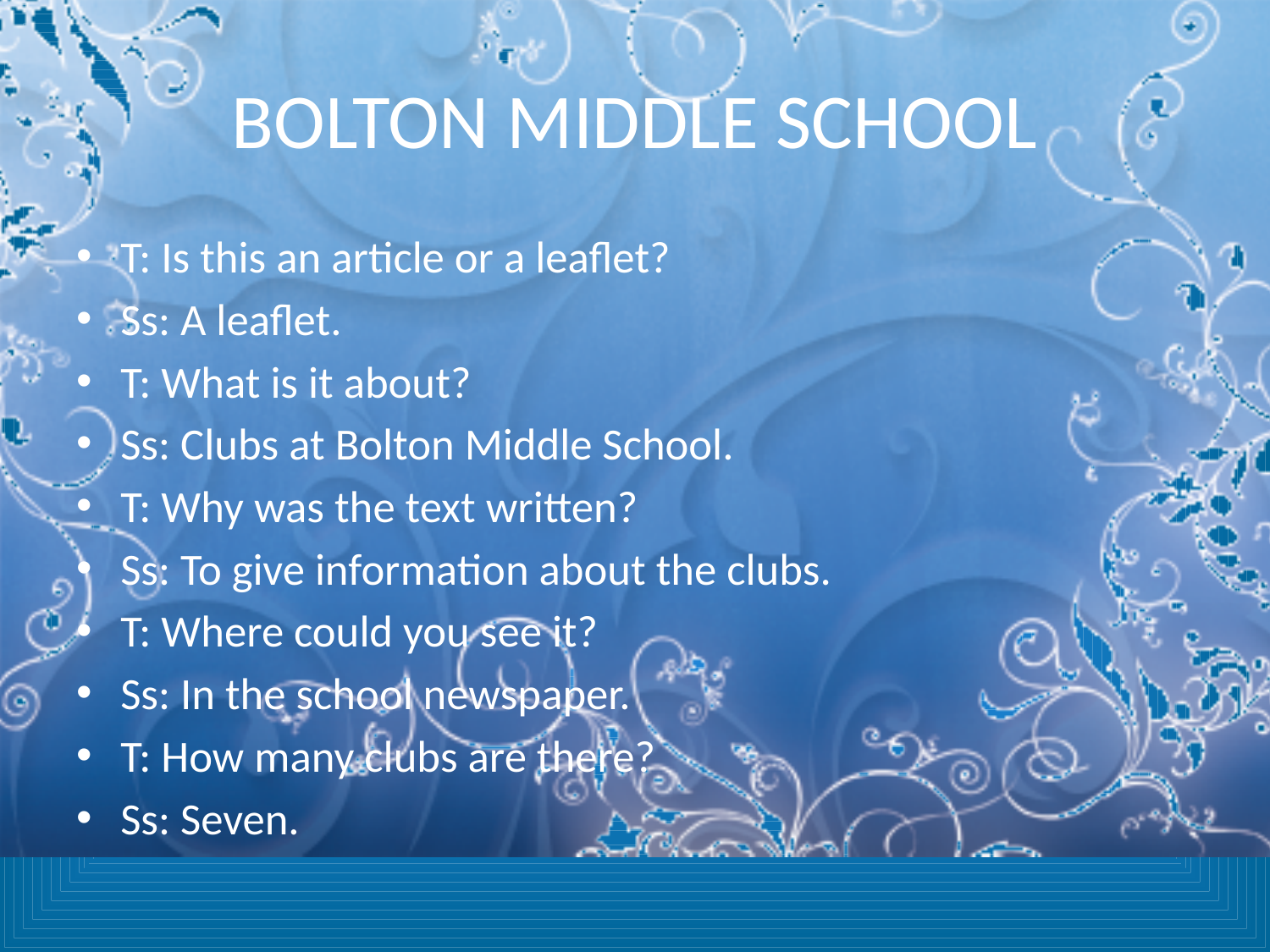

# BOLTON MIDDLE SCHOOL
T: Is this an article or a leaflet?
Ss: A leaflet.
T: What is it about?
Ss: Clubs at Bolton Middle School.
T: Why was the text written?
Ss: To give information about the clubs.
T: Where could you see it?
Ss: In the school newspaper.
T: How many clubs are there?
Ss: Seven.